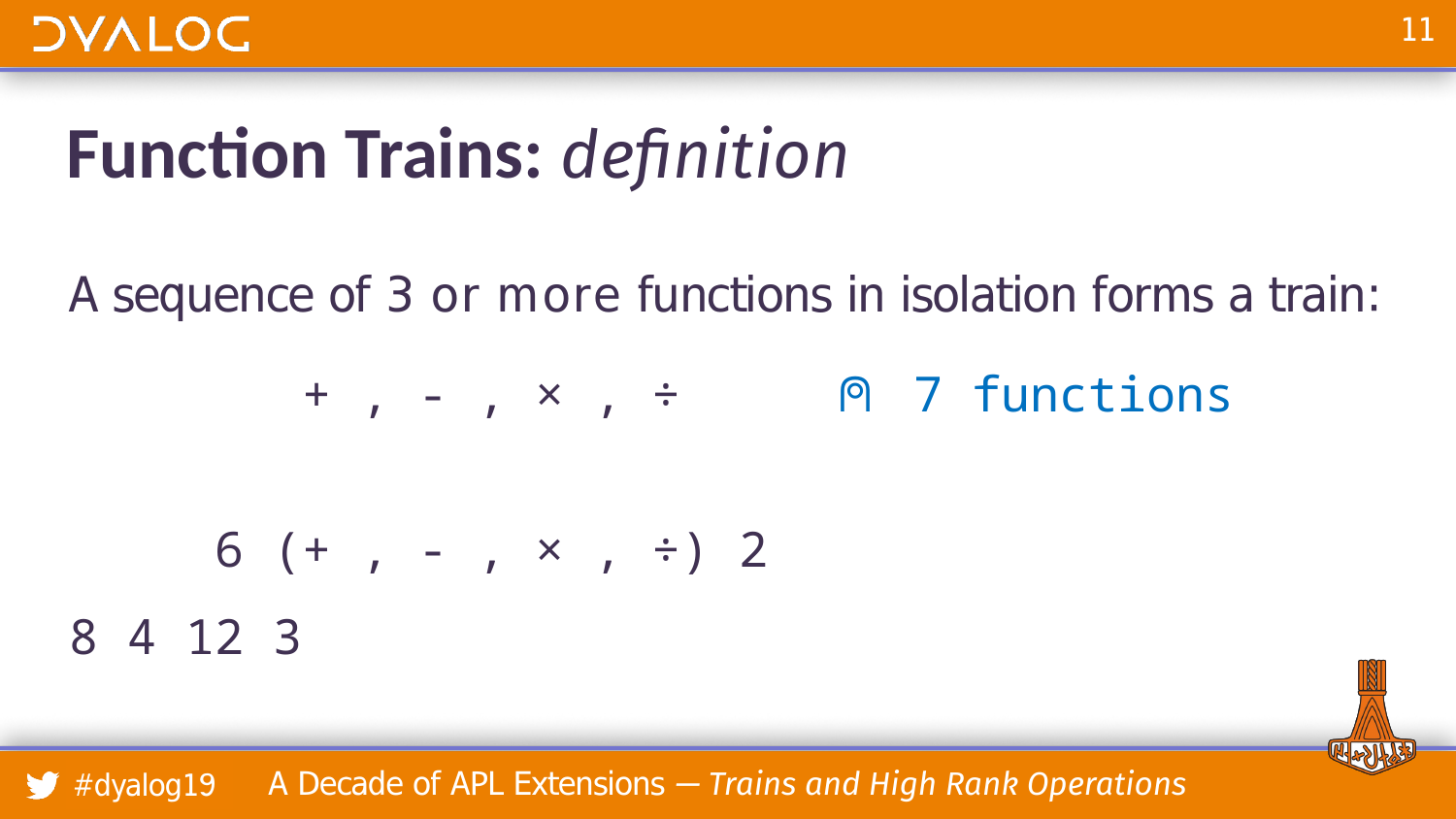

# Function Trains: definition
A sequence of 3 or more functions in isolation forms a train:
        + , - , × , ÷     ⍝ 7 functions

     6 (+ , - , × , ÷) 2
8 4 12 3